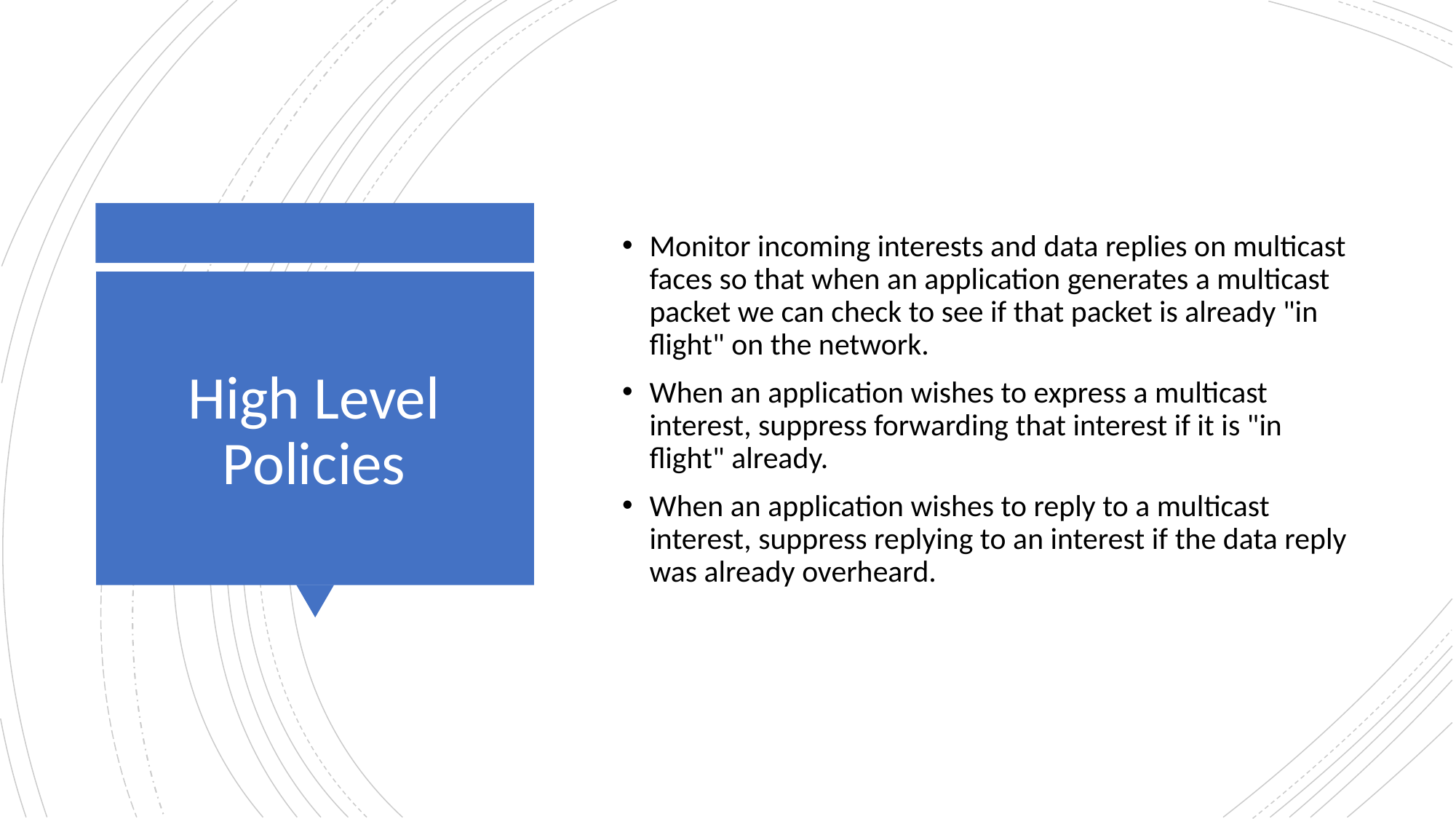

Monitor incoming interests and data replies on multicast faces so that when an application generates a multicast packet we can check to see if that packet is already "in flight" on the network.
When an application wishes to express a multicast interest, suppress forwarding that interest if it is "in flight" already.
When an application wishes to reply to a multicast interest, suppress replying to an interest if the data reply was already overheard.

# High Level Policies